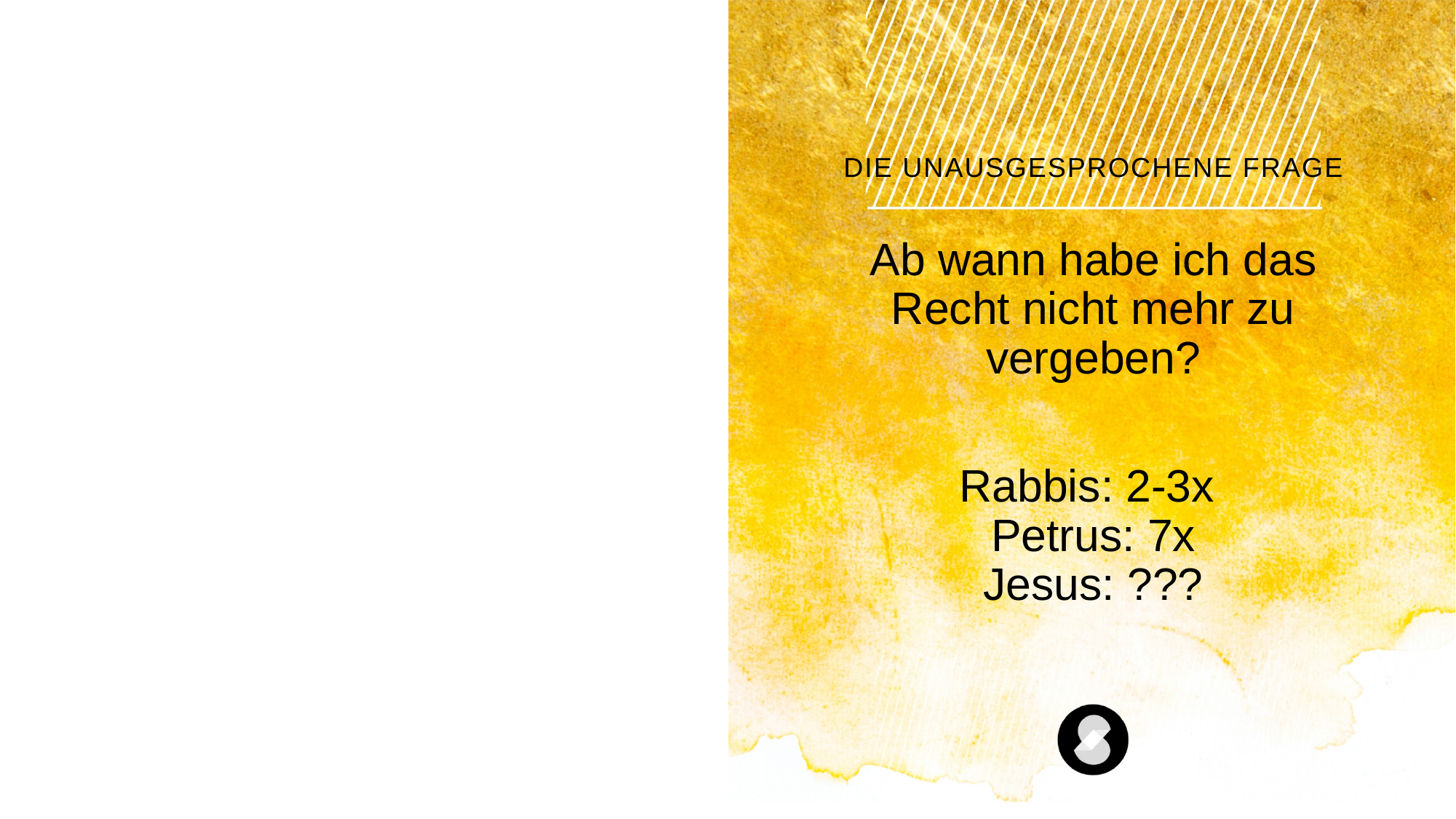

Die unausgesprochene Frage
Ab wann habe ich das Recht nicht mehr zu vergeben?

Rabbis: 2-3x
Petrus: 7x
Jesus: ???